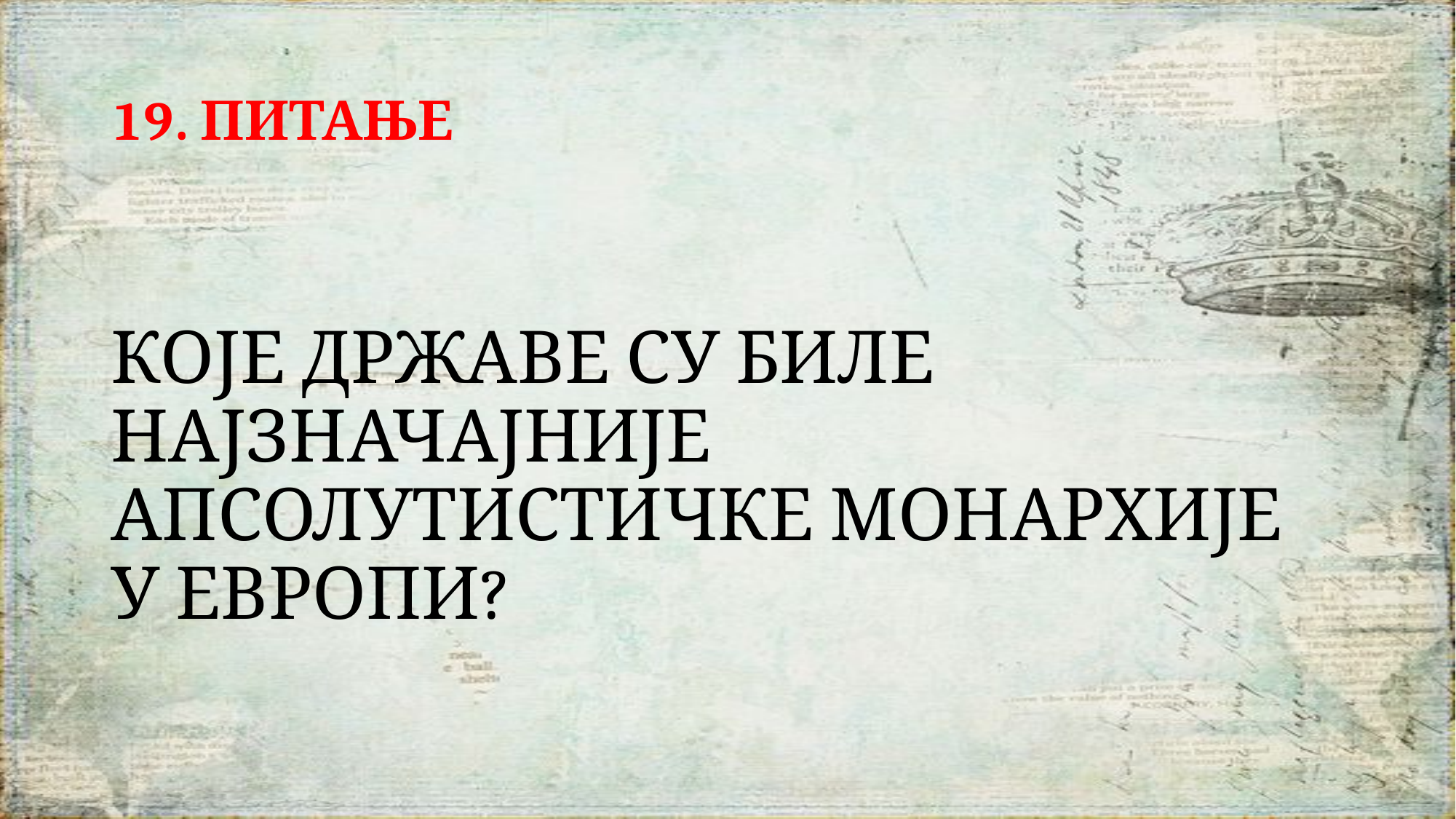

# 19. ПИТАЊЕ
КОЈЕ ДРЖАВЕ СУ БИЛЕ НАЈЗНАЧАЈНИЈЕ АПСОЛУТИСТИЧКЕ МОНАРХИЈЕ У ЕВРОПИ?